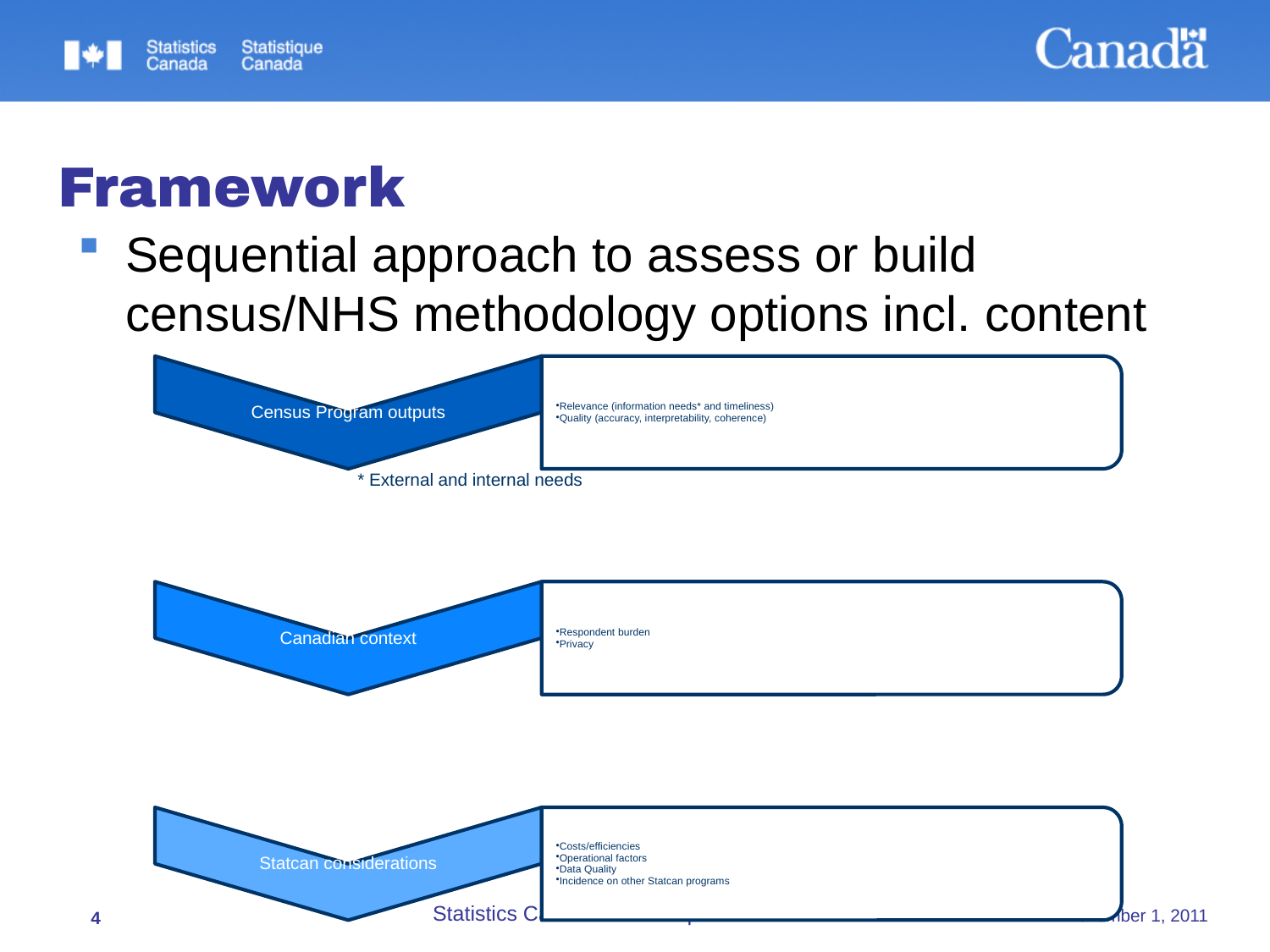

# Framework
Sequential approach to assess or build census/NHS methodology options incl. content
Census Program outputs
Relevance (information needs* and timeliness)
Canadian context
Respondent burden
Privacy
Statcan considerations
Costs/efficiencies
Operational factors
Quality (accuracy, interpretability, coherence)
Data Quality
Incidence on other Statcan programs
* External and internal needs
Statistics Canada • Statistique Canada
November 1, 2011
4